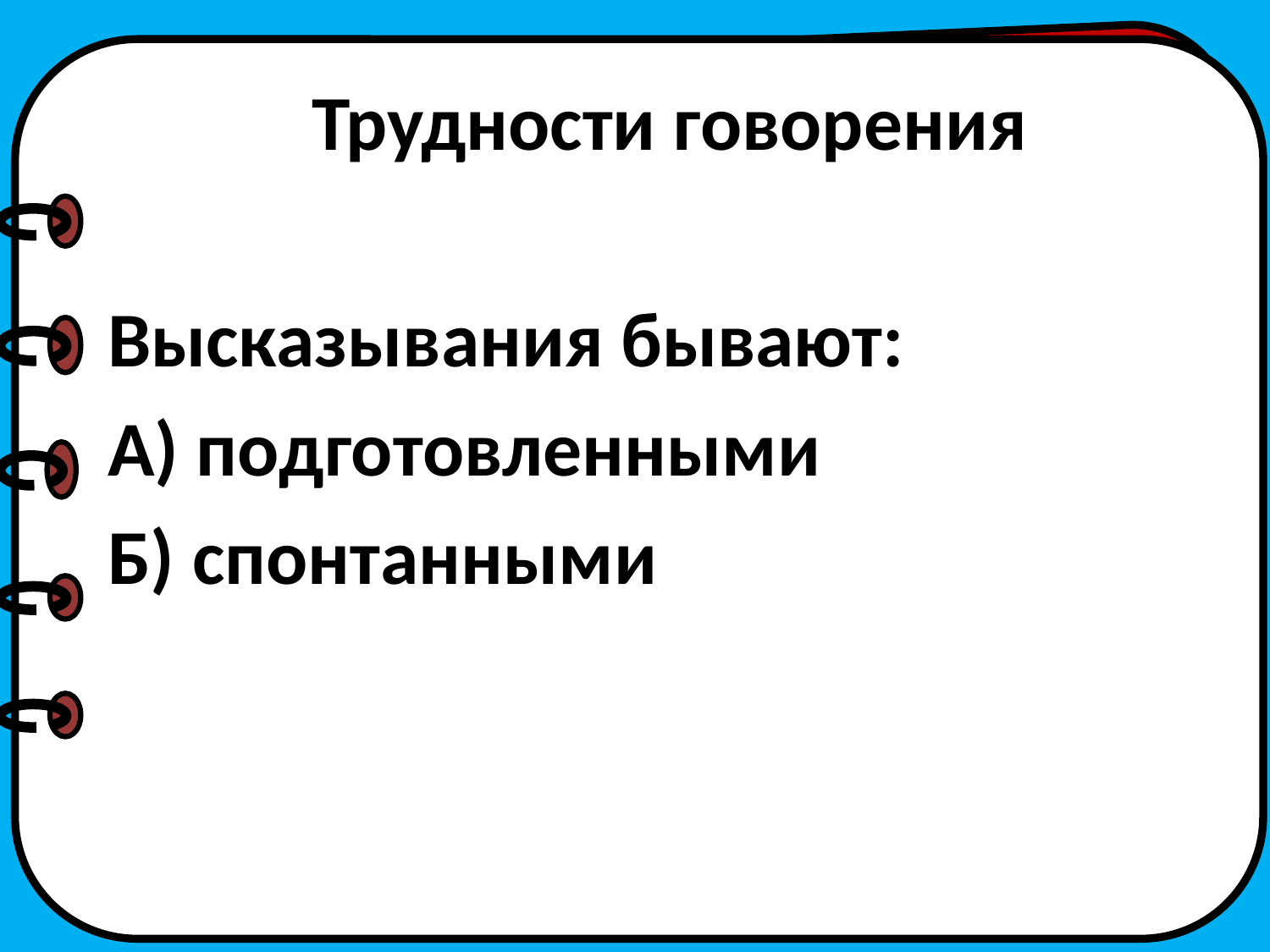

Трудности говорения

Высказывания бывают:
А) подготовленными
Б) спонтанными